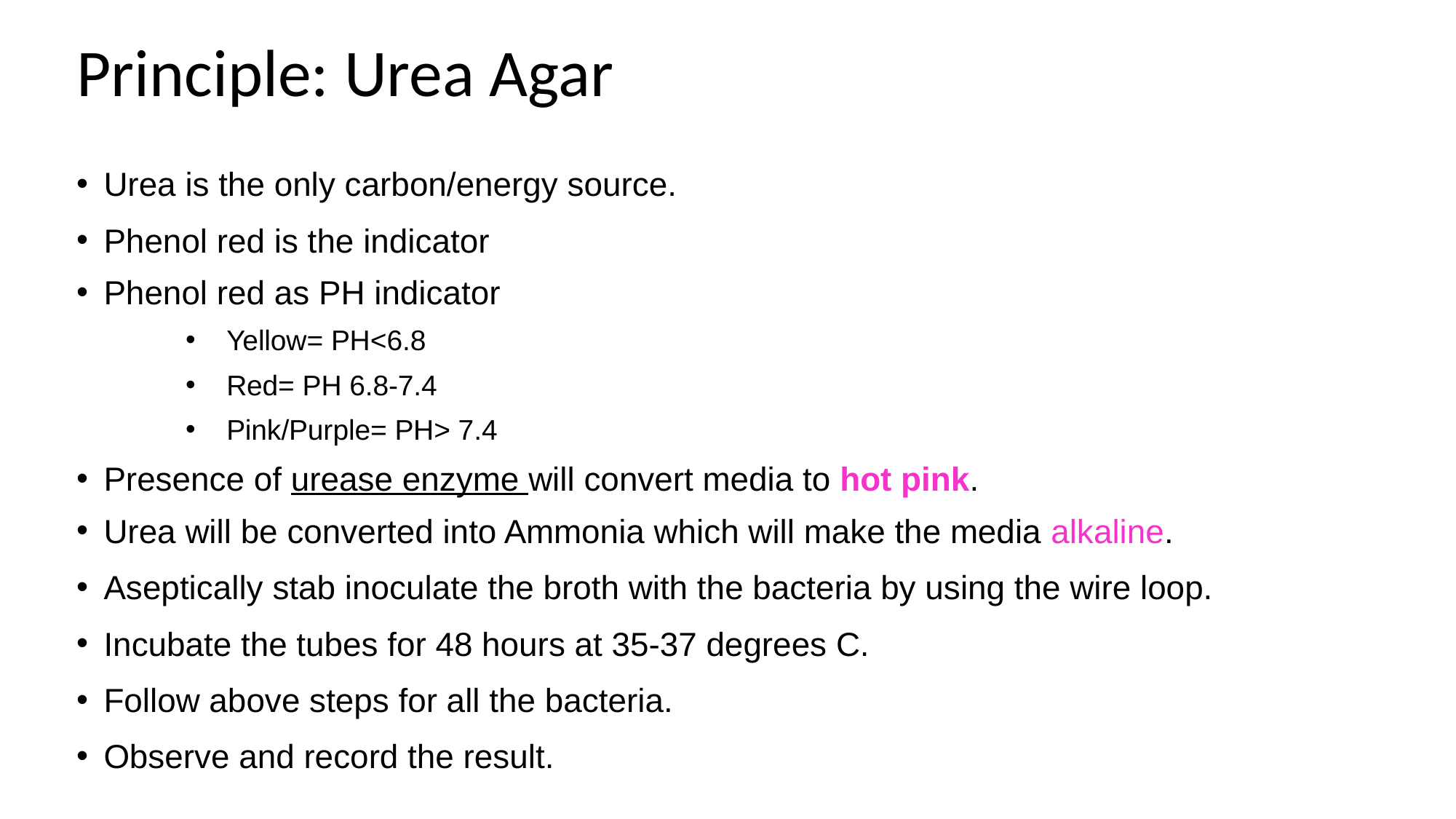

# Principle: Urea Agar
Urea is the only carbon/energy source.
Phenol red is the indicator
Phenol red as PH indicator
Yellow= PH<6.8
Red= PH 6.8-7.4
Pink/Purple= PH> 7.4
Presence of urease enzyme will convert media to hot pink.
Urea will be converted into Ammonia which will make the media alkaline.
Aseptically stab inoculate the broth with the bacteria by using the wire loop.
Incubate the tubes for 48 hours at 35-37 degrees C.
Follow above steps for all the bacteria.
Observe and record the result.